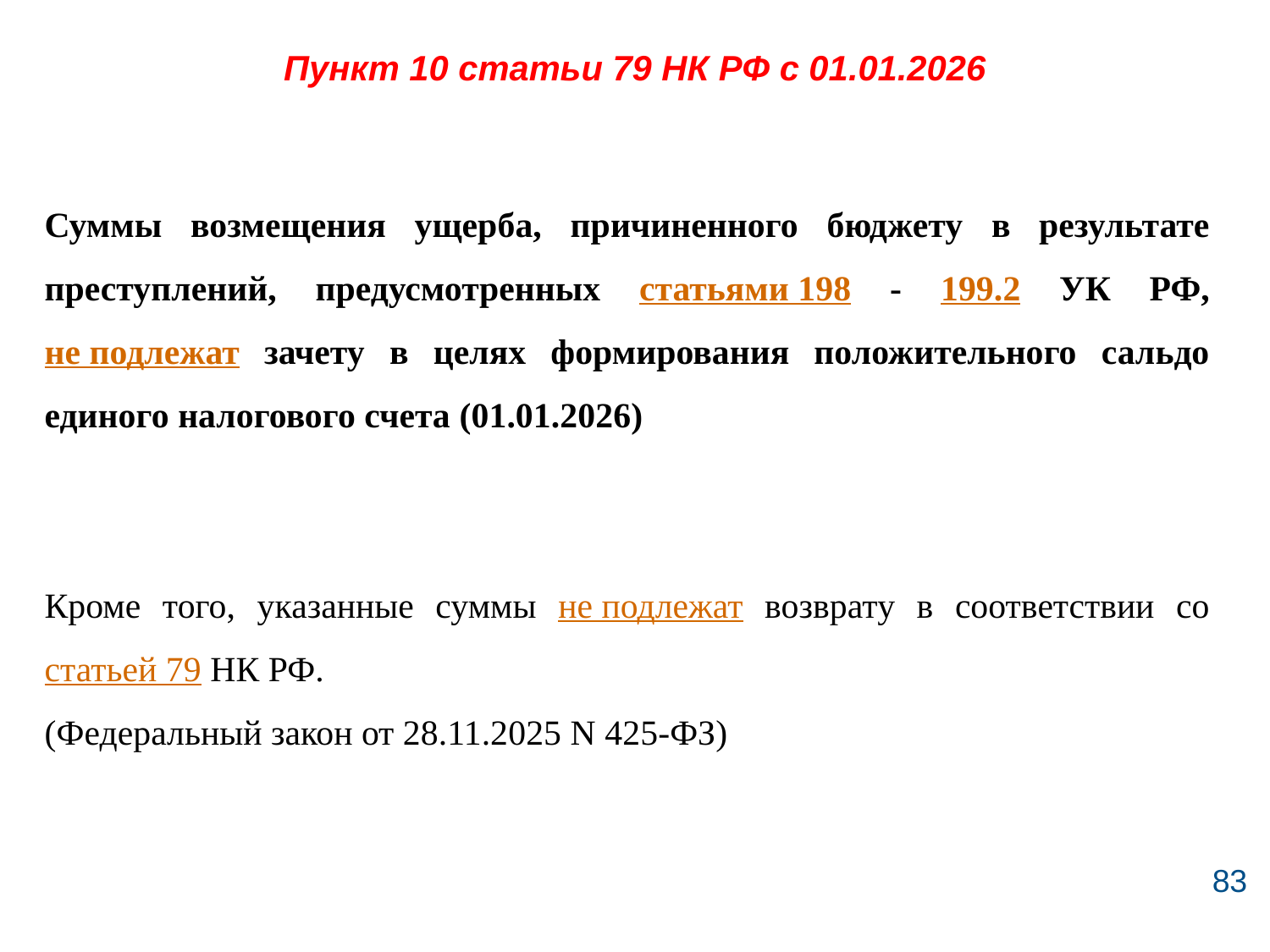

# Пункт 10 статьи 79 НК РФ с 01.01.2026

Суммы возмещения ущерба, причиненного бюджету в результате преступлений, предусмотренных статьями 198 - 199.2 УК РФ, не подлежат зачету в целях формирования положительного сальдо единого налогового счета (01.01.2026)

Кроме того, указанные суммы не подлежат возврату в соответствии со статьей 79 НК РФ.
(Федеральный закон от 28.11.2025 N 425-ФЗ)